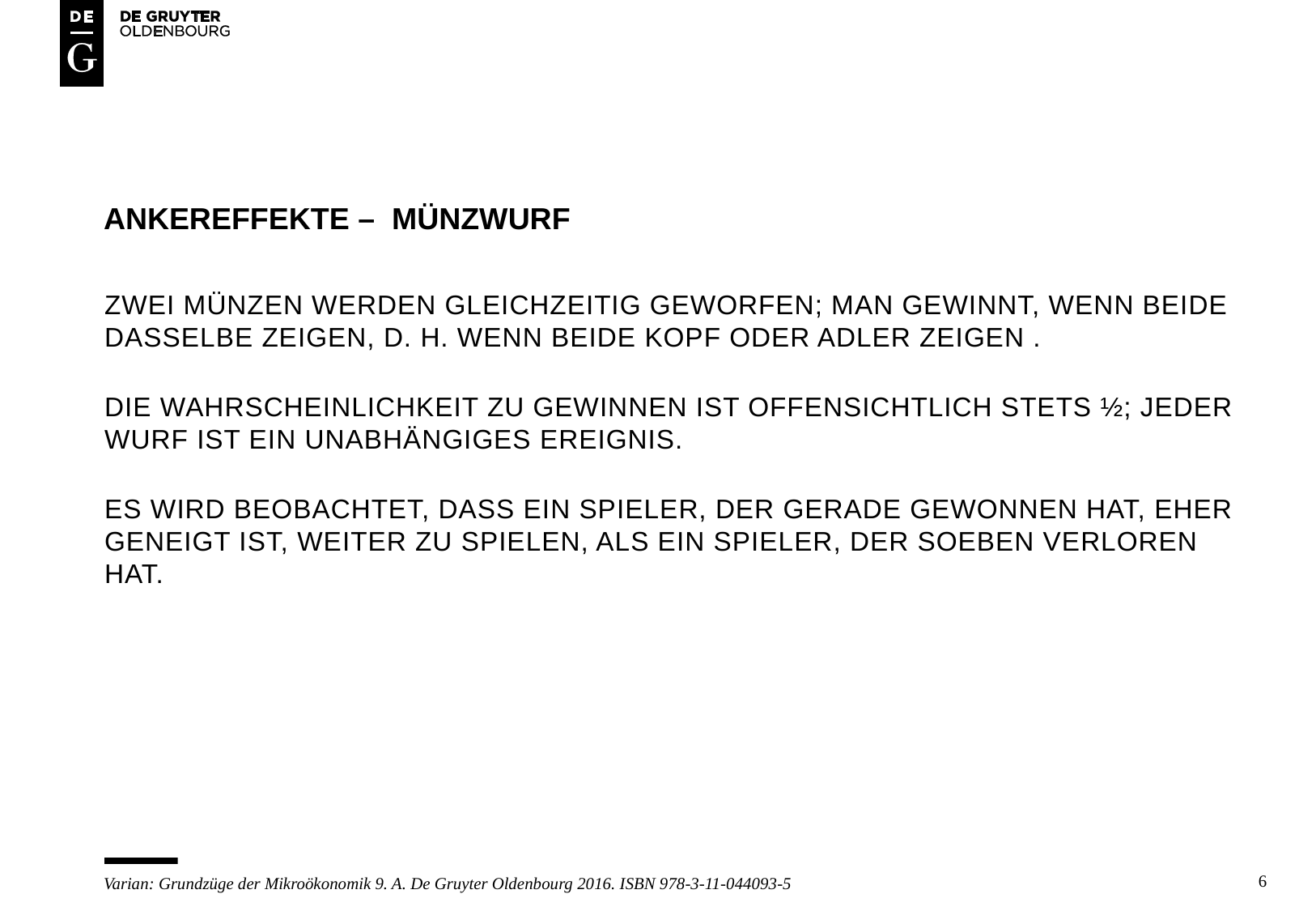

# Ankereffekte –  münzwurf
Zwei münzen werden gleichzeitig geworfen; man gewinnt, wenn beide dasselbe zeigen, d. h. wenn beide kopf oder adler zeigen .
Die wahrscheinlichkeit zu gewinnen ist offensichtlich stets ½; jeder wurf ist ein unabhängiges ereignis.
Es wird beobachtet, dass ein spieler, der gerade gewonnen hat, eher geneigt ist, weiter zu spielen, als ein spieler, der soeben verloren hat.

6
Varian: Grundzüge der Mikroökonomik 9. A. De Gruyter Oldenbourg 2016. ISBN 978-3-11-044093-5